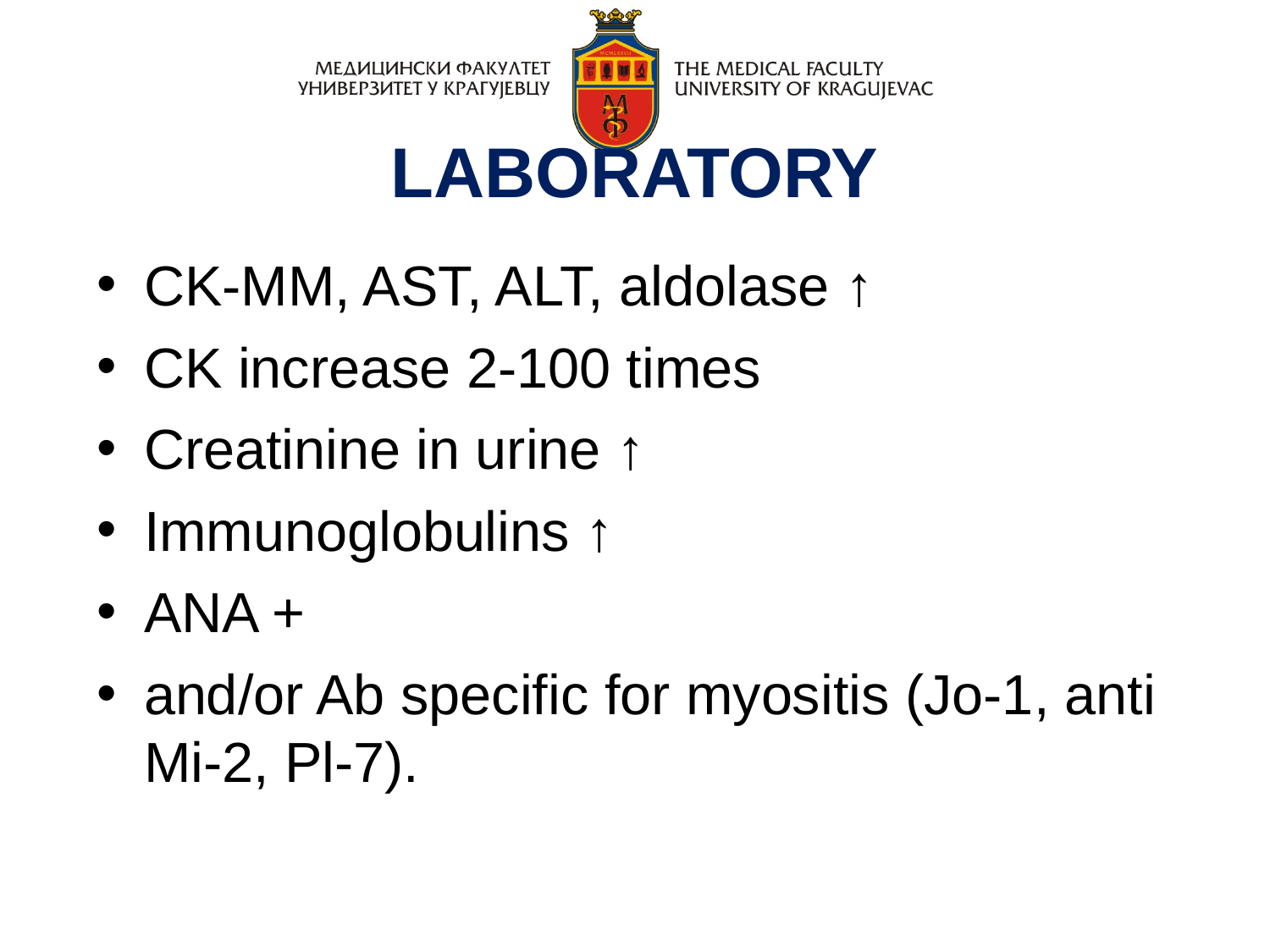

LABORATORY
CK-MM, AST, ALT, aldolase ↑
CK increase 2-100 times
Creatinine in urine ↑
Immunoglobulins ↑
ANA +
and/or Ab specific for myositis (Jo-1, anti Mi-2, Pl-7).